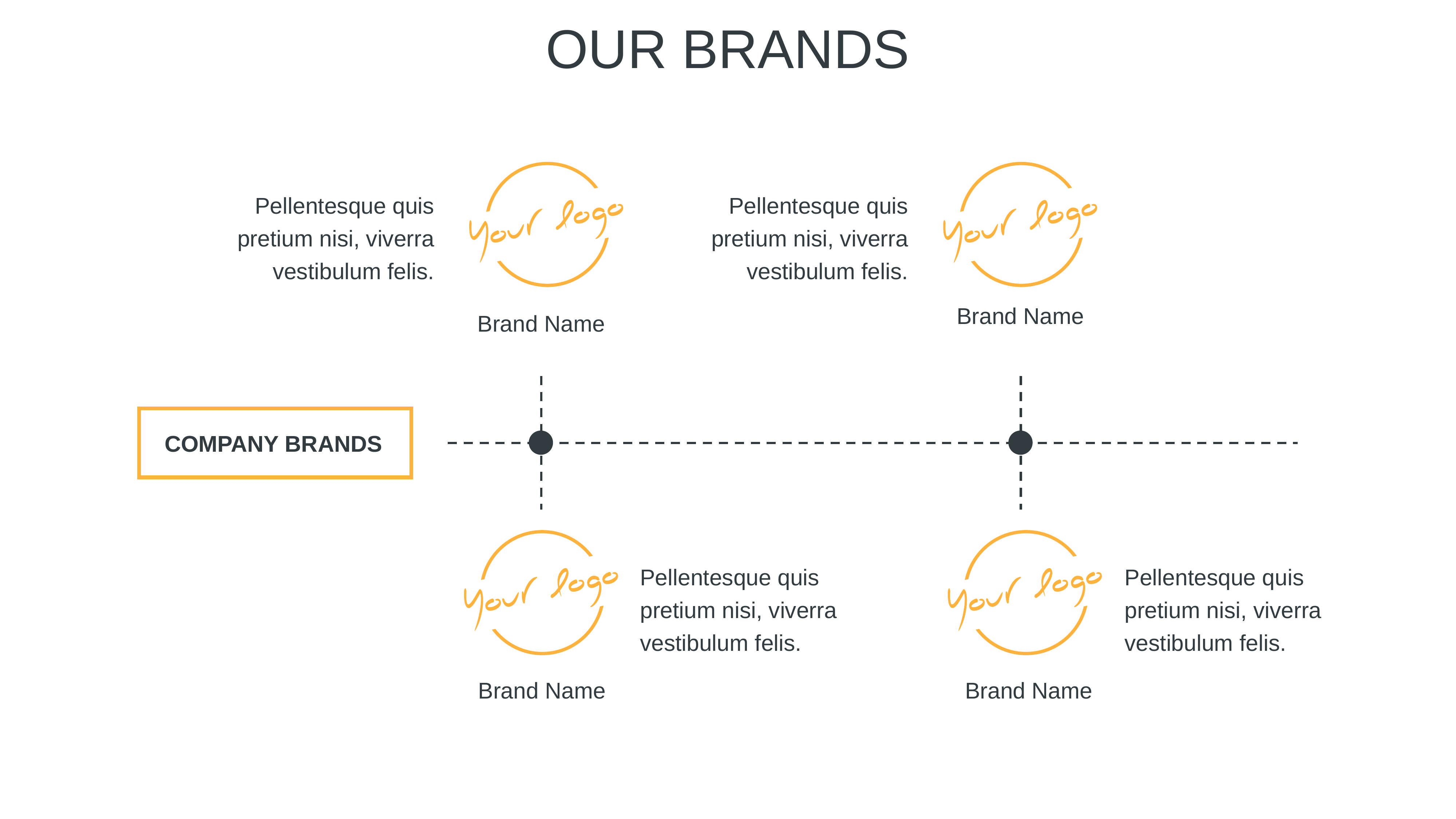

OUR BRANDS

Pellentesque quis pretium nisi, viverra vestibulum felis.
Pellentesque quis pretium nisi, viverra vestibulum felis.
Brand Name
Brand Name

COMPANY BRANDS

Pellentesque quis pretium nisi, viverra vestibulum felis.
Pellentesque quis pretium nisi, viverra vestibulum felis.
Brand Name
Brand Name